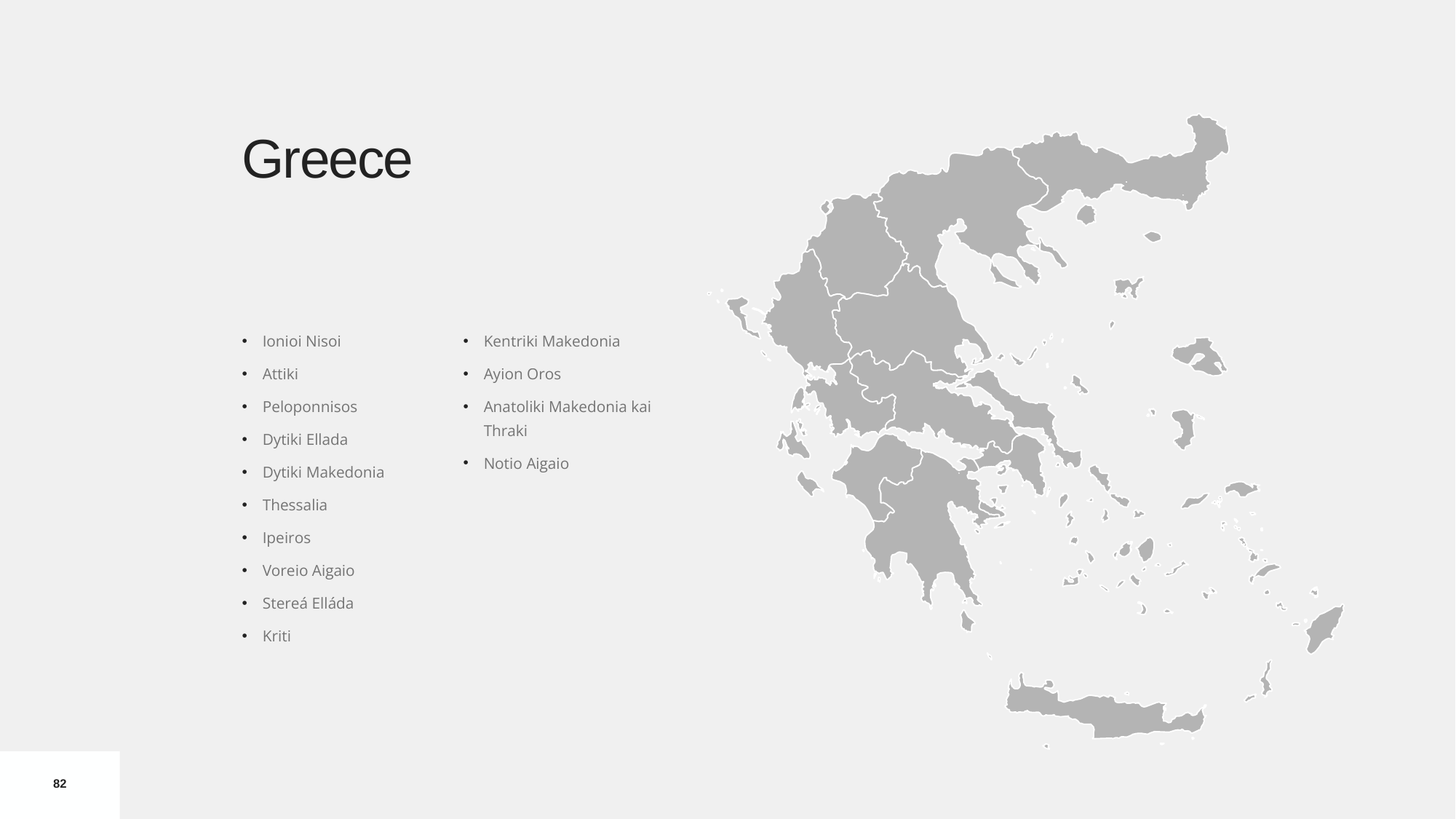

# Greece

Ionioi Nisoi
Attiki
Peloponnisos
Dytiki Ellada
Dytiki Makedonia
Thessalia
Ipeiros
Voreio Aigaio
Stereá Elláda
Kriti
Kentriki Makedonia
Ayion Oros
Anatoliki Makedonia kai Thraki
Notio Aigaio